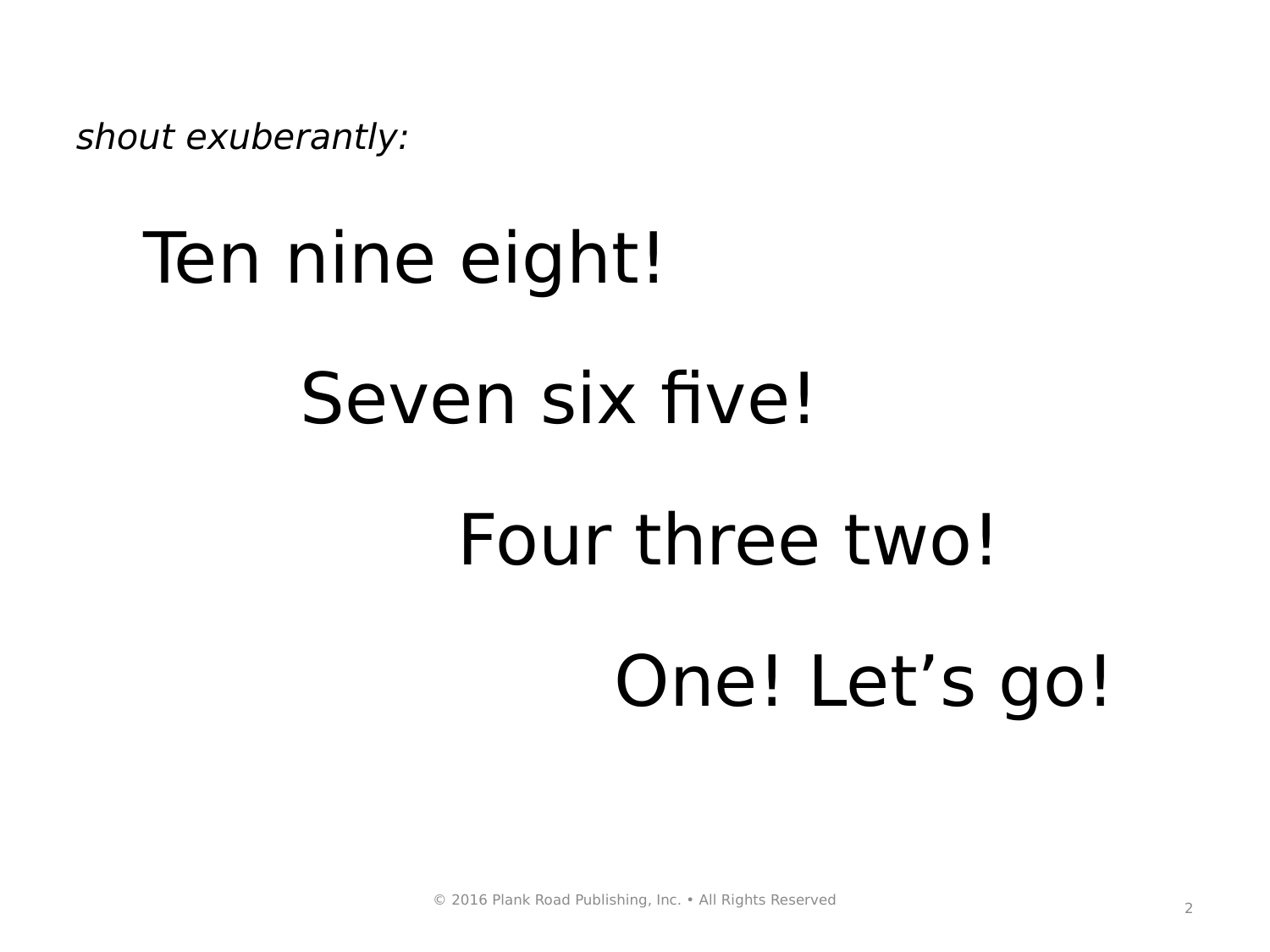

shout exuberantly:
   Ten nine eight!
          Seven six five!
                 Four three two!
                        One! Let’s go!
2